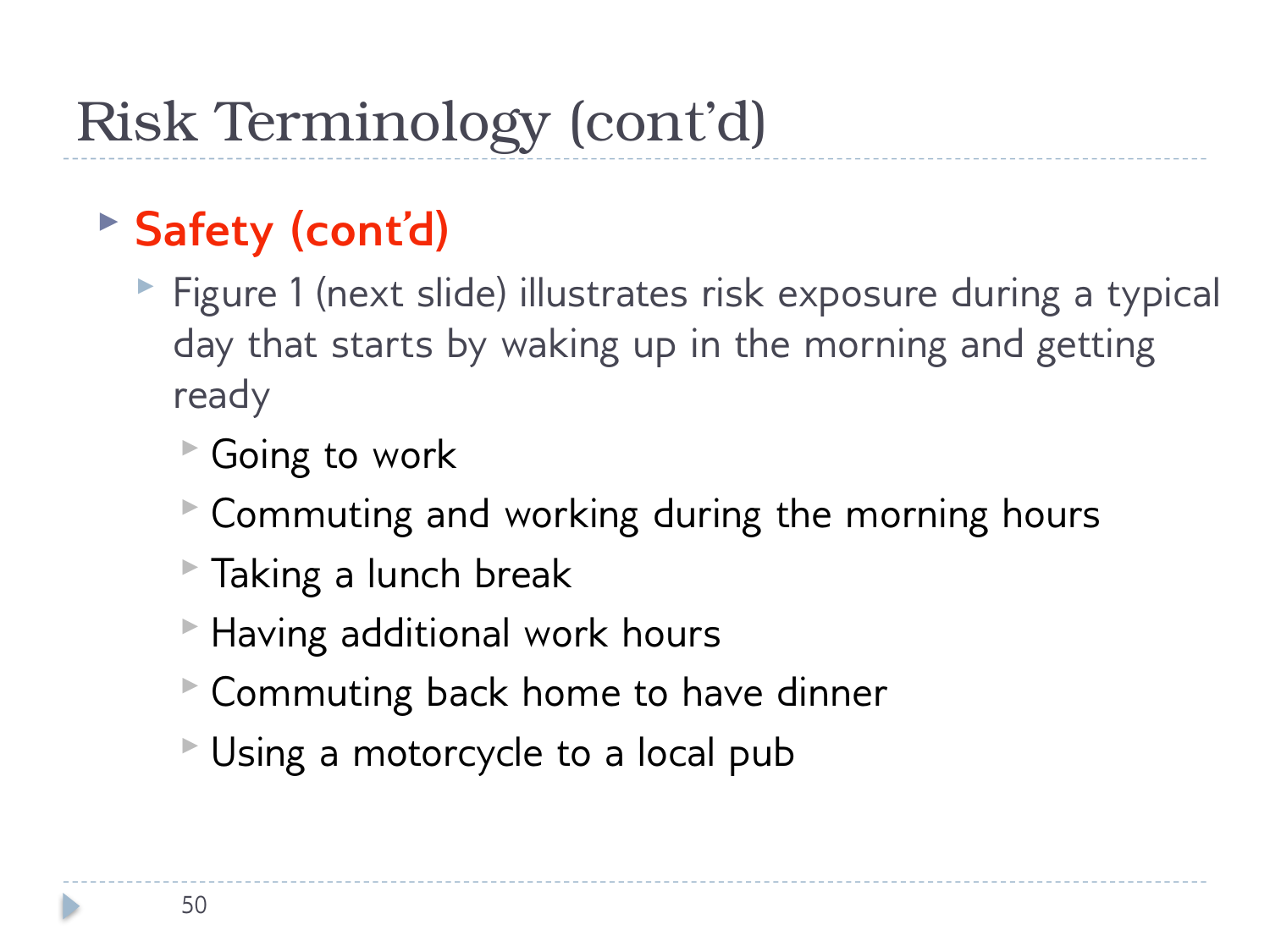

# Risk Terminology (cont’d)
Safety (cont’d)
Figure 1 (next slide) illustrates risk exposure during a typical day that starts by waking up in the morning and getting ready
Going to work
Commuting and working during the morning hours
Taking a lunch break
Having additional work hours
Commuting back home to have dinner
Using a motorcycle to a local pub
50